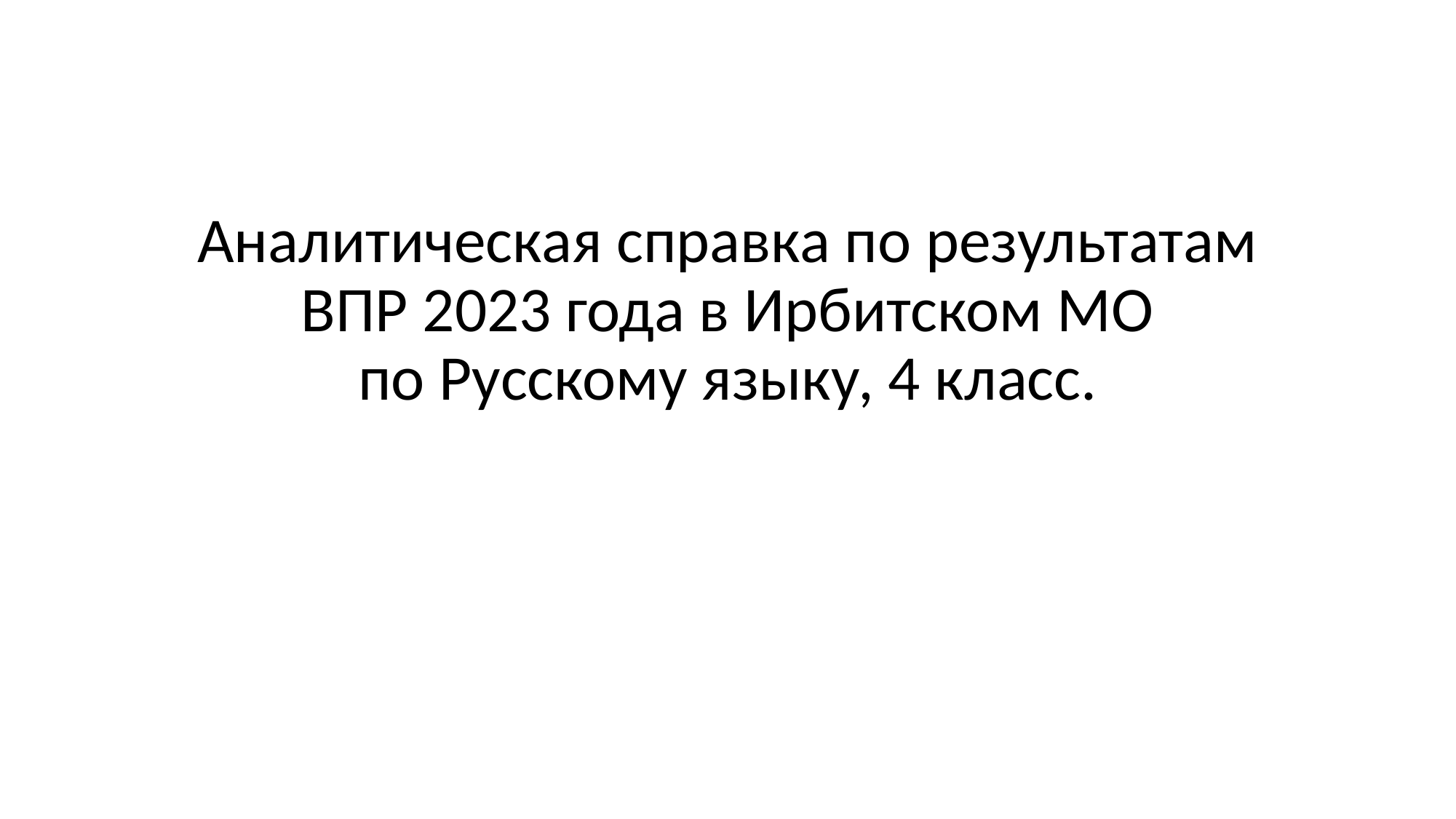

# Аналитическая справка по результатам ВПР 2023 года в Ирбитском МО по Русскому языку, 4 класс.